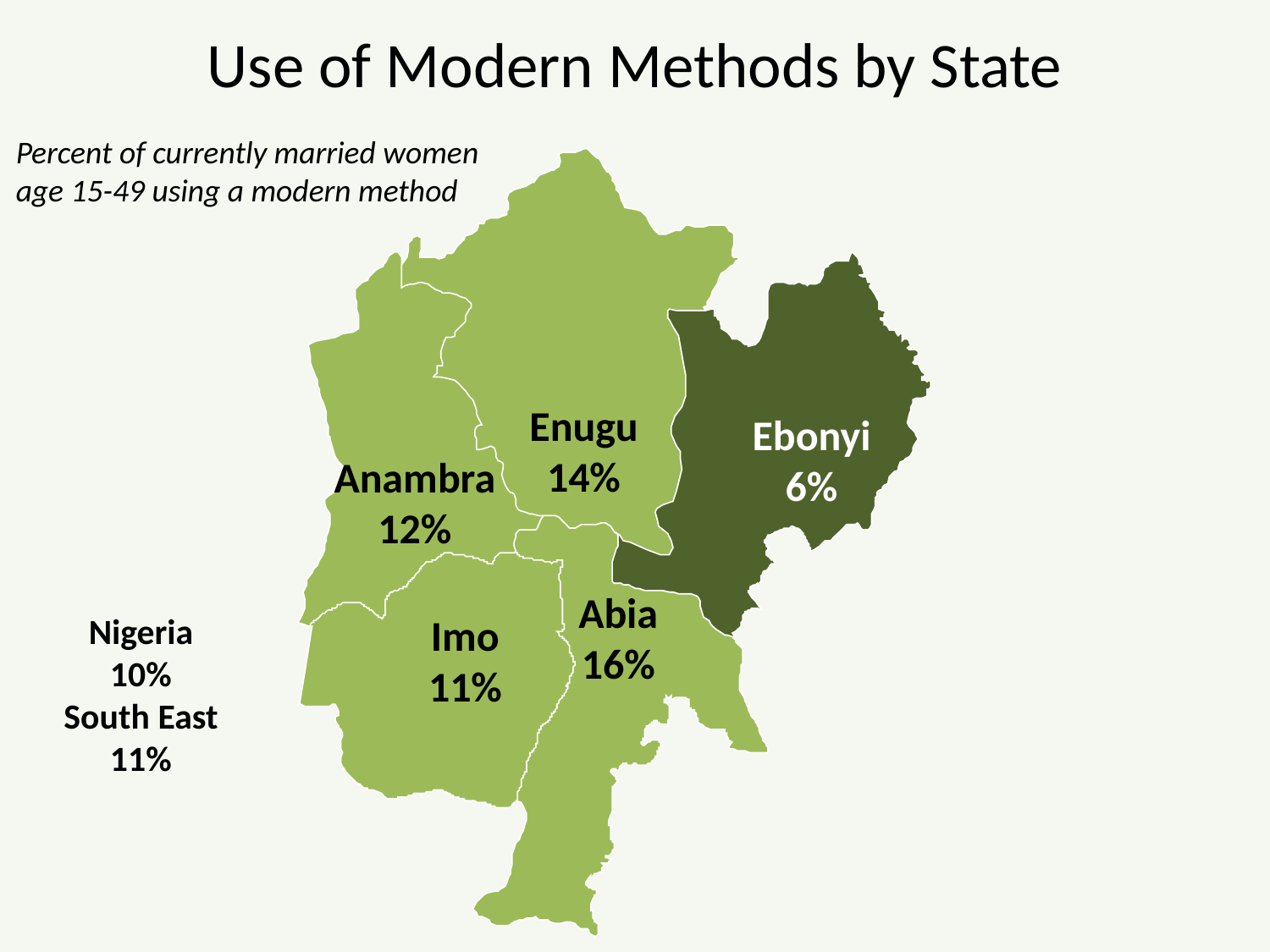

# Use of Modern Methods by State

Percent of currently married women
age 15-49 using a modern method

Enugu
14%
Ebonyi
6%
Anambra
12%
Abia
16%
Nigeria
10%
South East
11%
Imo
11%